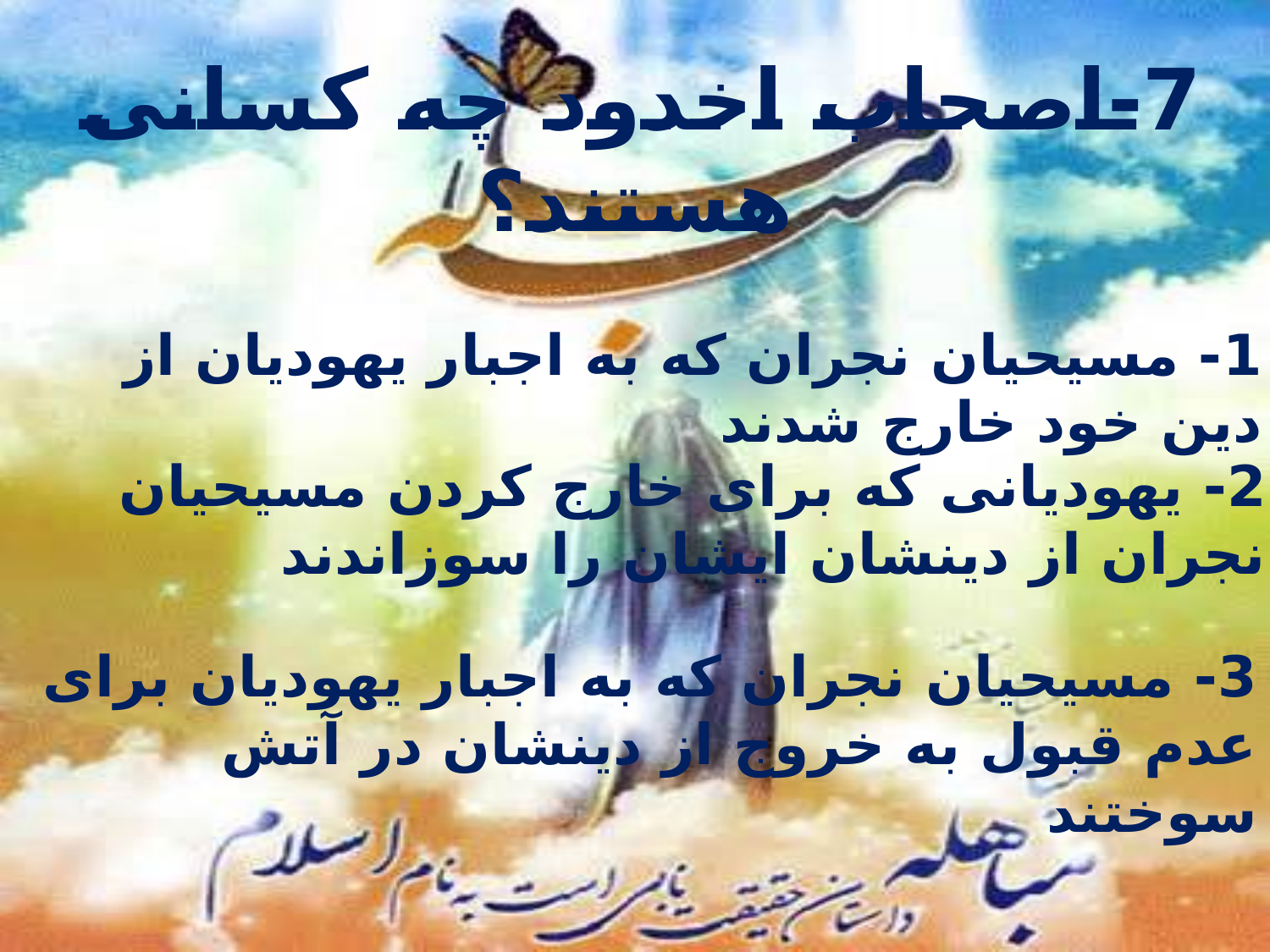

7-اصحاب اخدود چه کسانی هستند؟
1- مسیحیان نجران که به اجبار یهودیان از دین خود خارج شدند
2- یهودیانی که برای خارج کردن مسیحیان نجران از دینشان ایشان را سوزاندند
3- مسیحیان نجران که به اجبار یهودیان برای عدم قبول به خروج از دینشان در آتش سوختند